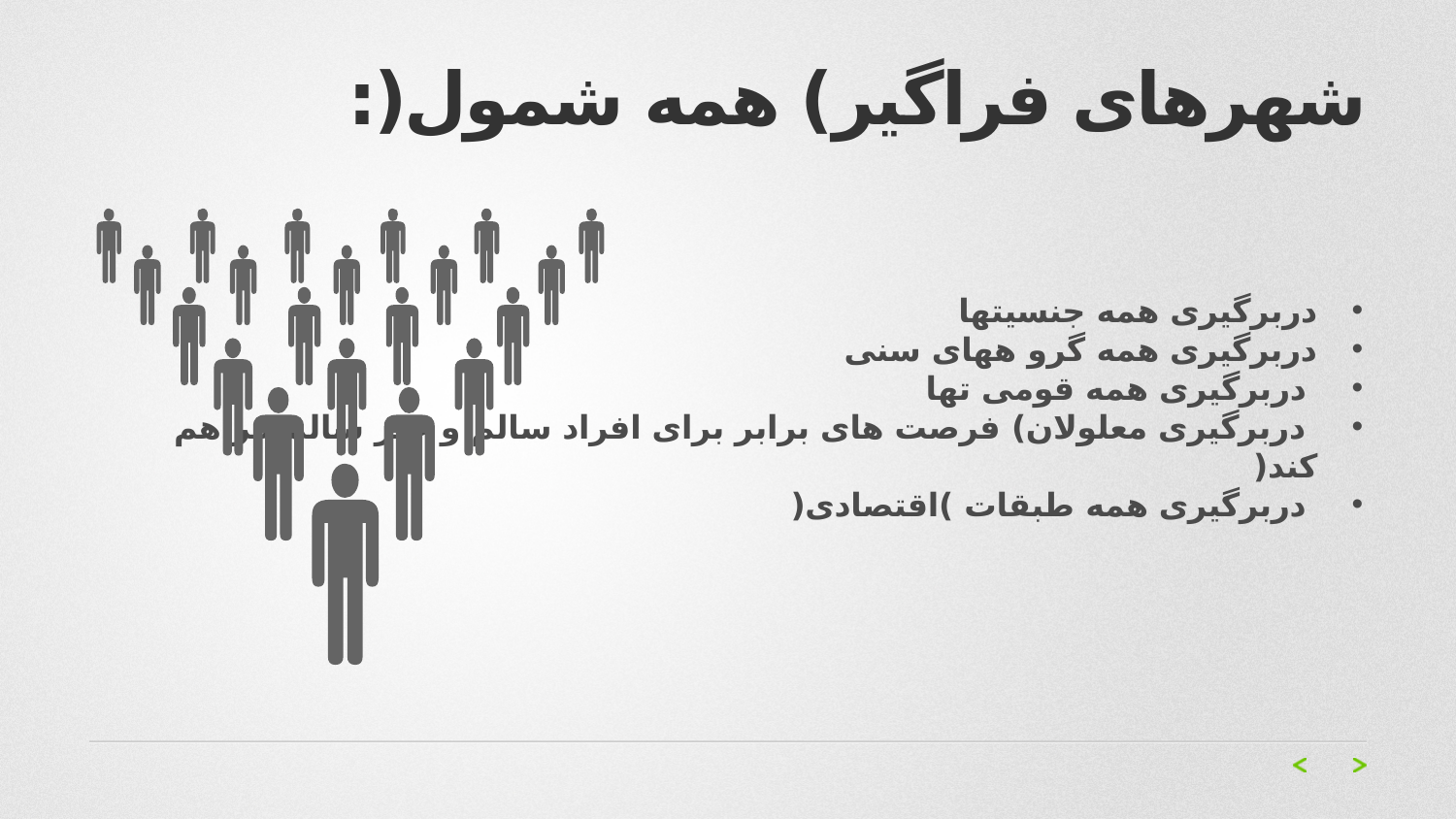

# شهرهای فراگیر) همه شمول(:

دربرگیری همه جنسیتها
دربرگیری همه گرو ههای سنی
 دربرگیری همه قومی تها
 دربرگیری معلولان) فرصت های برابر برای افراد سالم و غیر سالم فراهم كند(
 دربرگیری همه طبقات )اقتصادی(